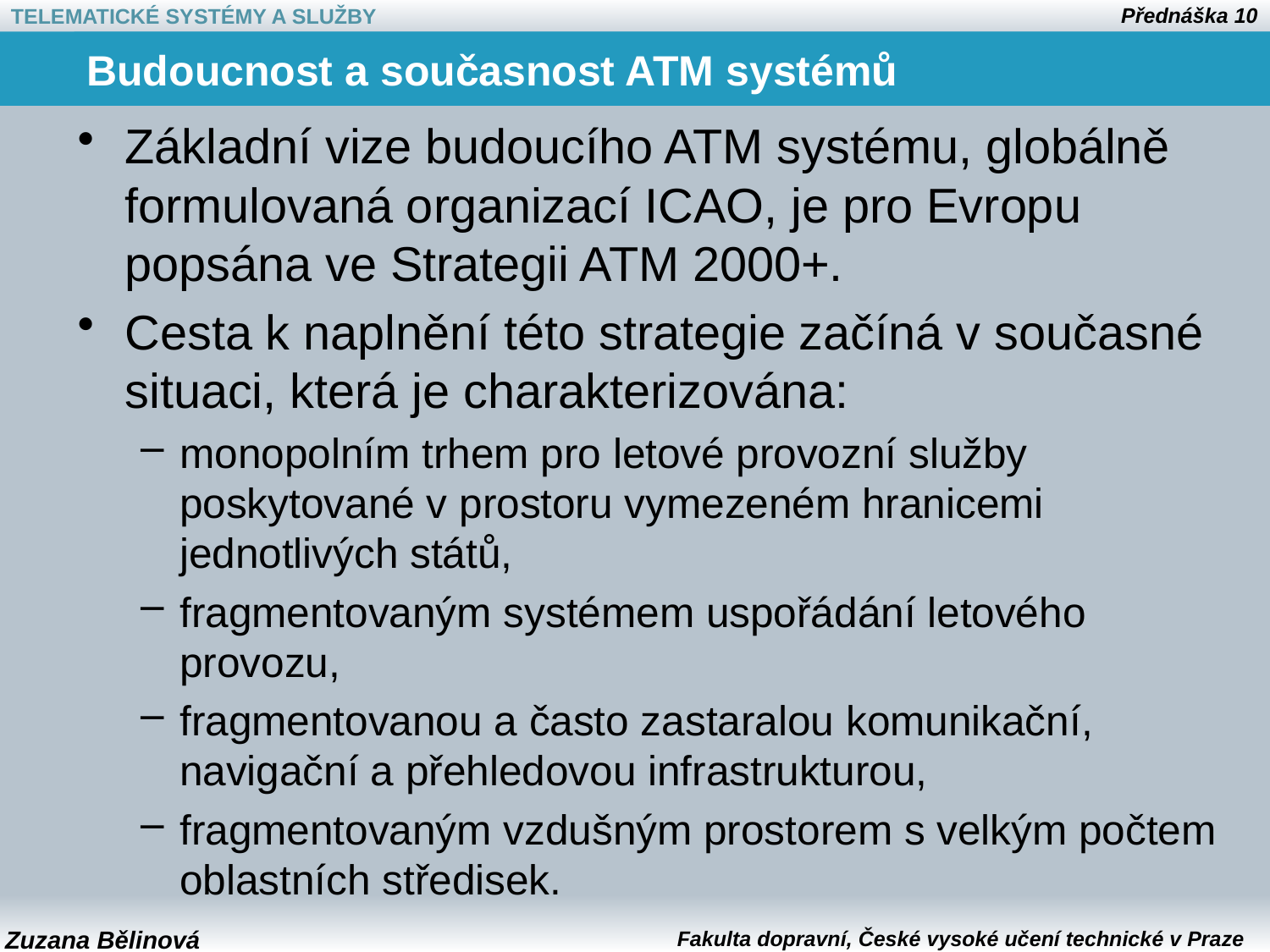

# Budoucnost a současnost ATM systémů
Základní vize budoucího ATM systému, globálně formulovaná organizací ICAO, je pro Evropu popsána ve Strategii ATM 2000+.
Cesta k naplnění této strategie začíná v současné situaci, která je charakterizována:
monopolním trhem pro letové provozní služby poskytované v prostoru vymezeném hranicemi jednotlivých států,
fragmentovaným systémem uspořádání letového provozu,
fragmentovanou a často zastaralou komunikační, navigační a přehledovou infrastrukturou,
fragmentovaným vzdušným prostorem s velkým počtem oblastních středisek.